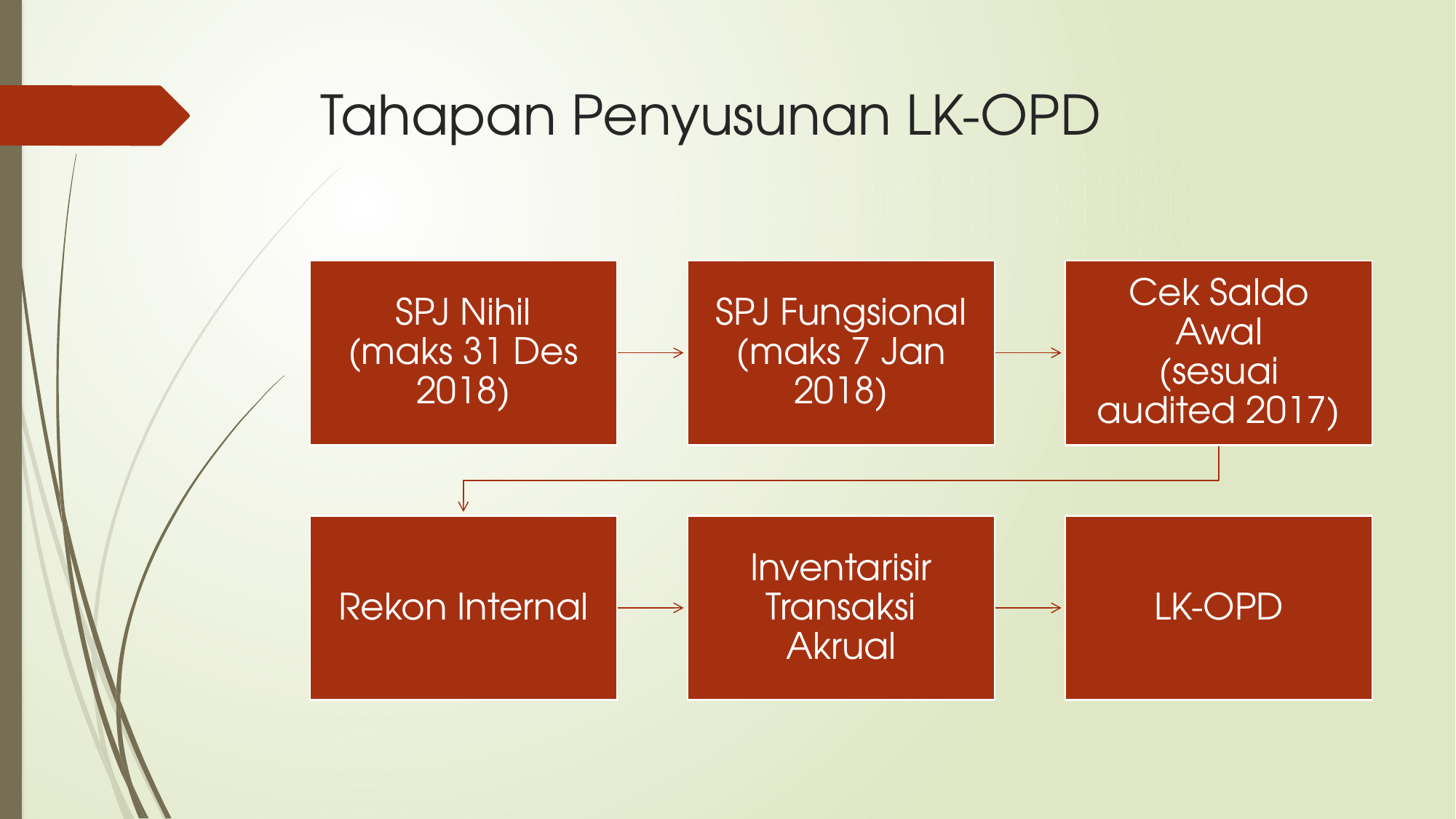

# Tahapan Penyusunan LK-OPD

SPJ Nihil
(maks 31 Des 2018)

SPJ Fungsional
(maks 7 Jan 2018)

Cek Saldo Awal
(sesuai audited 2017)

Rekon Internal

Inventarisir Transaksi Akrual
LK-OPD